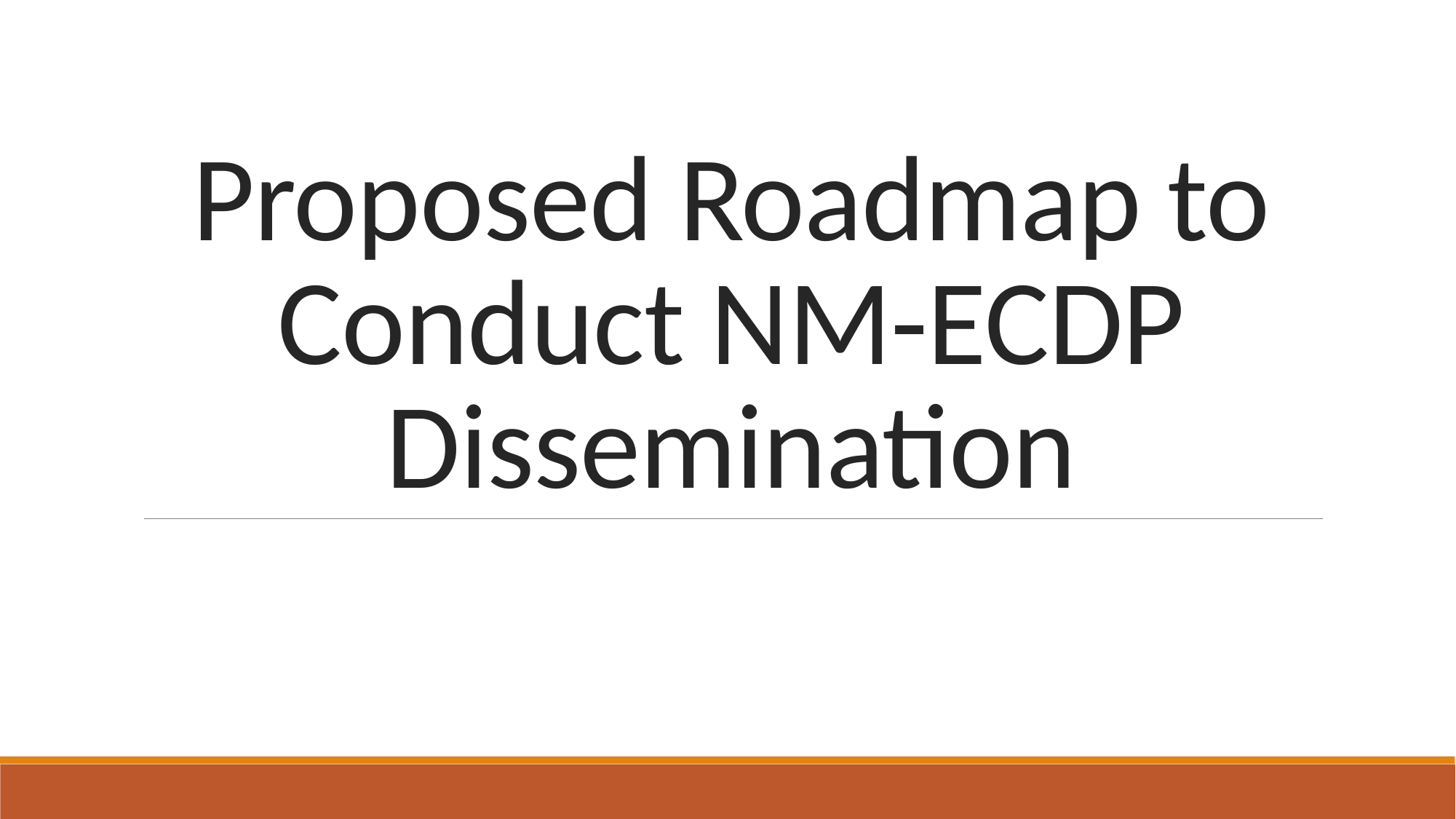

# Proposed Roadmap to Conduct NM-ECDP Dissemination